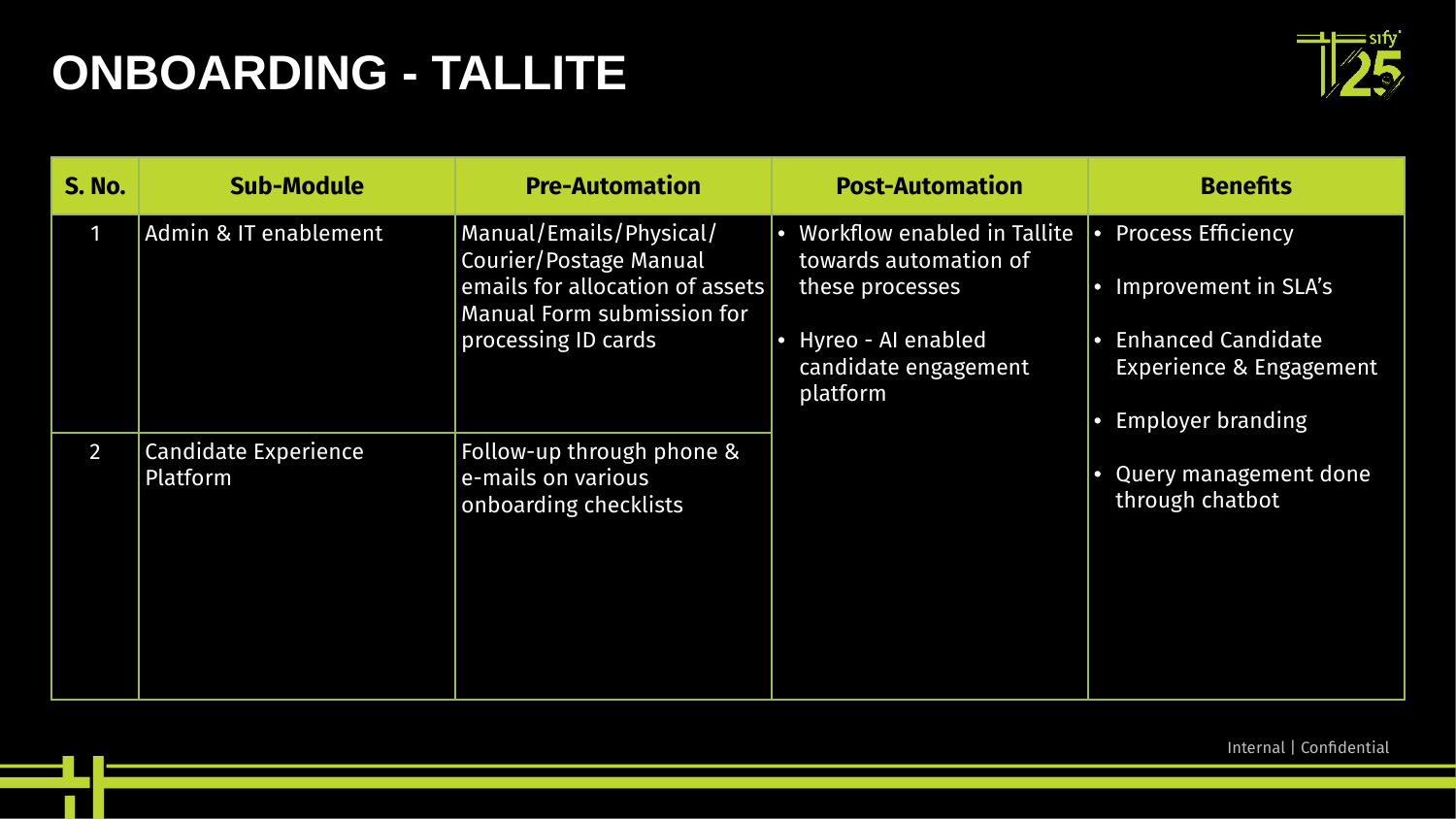

# ONBOARDING - TALLITE
| S. No. | Sub-Module | Pre-Automation | Post-Automation | Benefits |
| --- | --- | --- | --- | --- |
| 1 | Admin & IT enablement | Manual/Emails/Physical/Courier/Postage Manual emails for allocation of assets Manual Form submission for processing ID cards | Workflow enabled in Tallite towards automation of these processes Hyreo - AI enabled candidate engagement platform | Process Efficiency Improvement in SLA’s Enhanced Candidate Experience & Engagement Employer branding Query management done through chatbot |
| 2 | Candidate Experience Platform | Follow-up through phone & e-mails on various onboarding checklists |  |  |